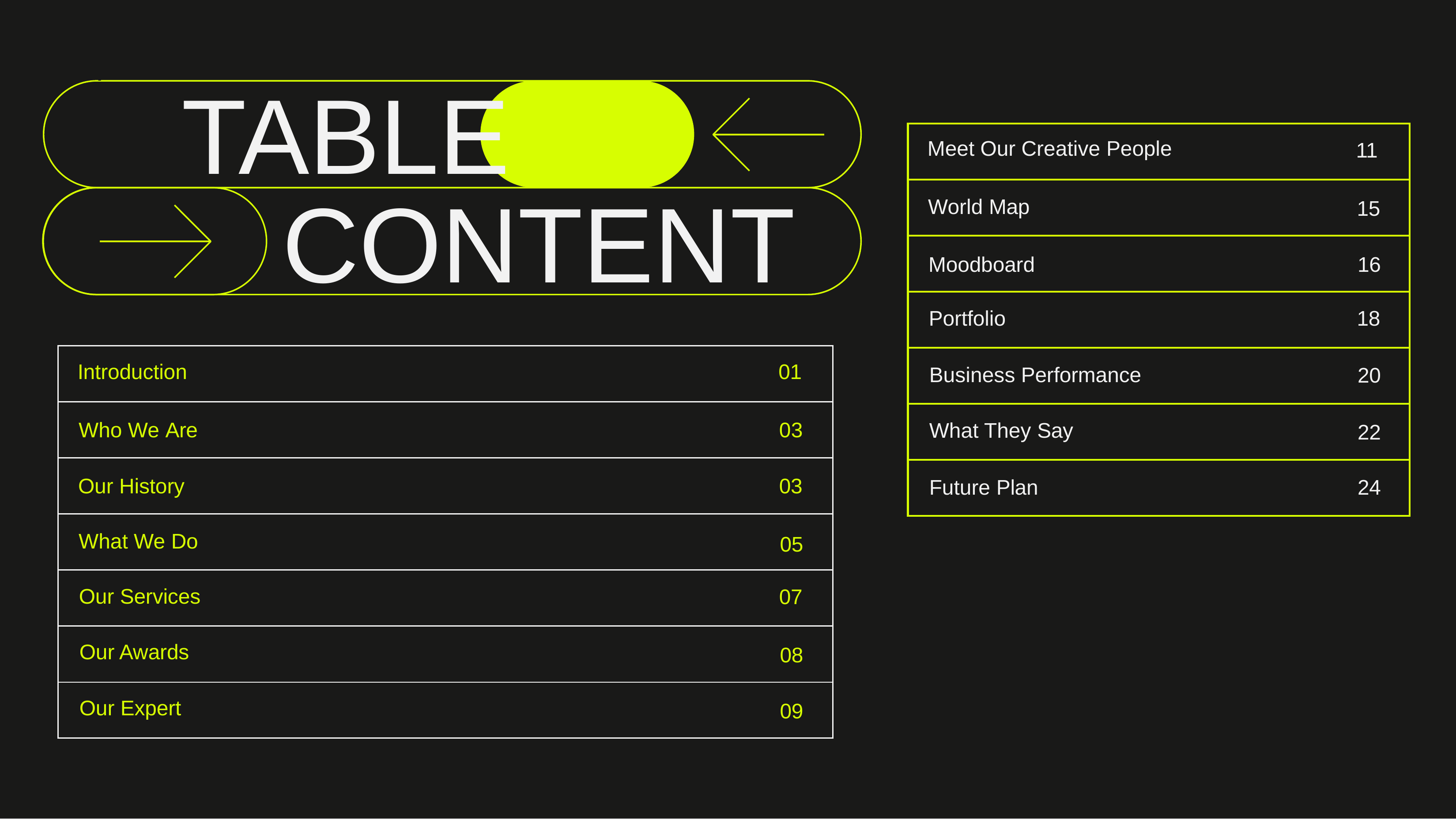

TABLE	OF

| Meet Our Creative People | 11 |
| --- | --- |
| World Map | 15 |
| Moodboard | 16 |
| Portfolio | 18 |
| Business Performance | 20 |
| What They Say | 22 |
| Future Plan | 24 |
CONTENT

| Introduction | 01 |
| --- | --- |
| Who We Are | 03 |
| Our History | 03 |
| What We Do | 05 |
| Our Services | 07 |
| Our Awards | 08 |
| Our Expert | 09 |